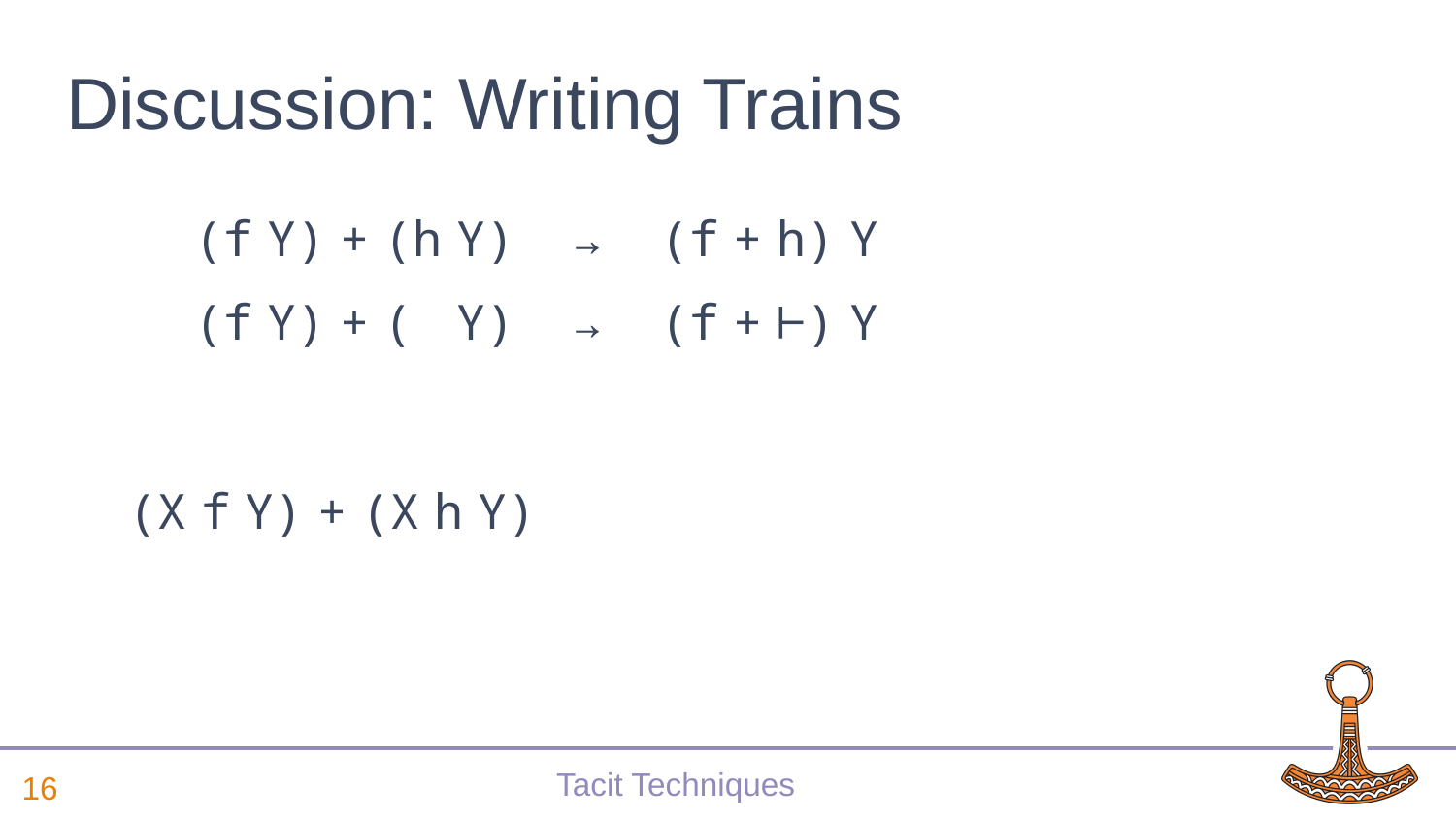

# Discussion: Writing Trains
(f Y) + (h Y)  →  (f + h) Y
(f Y) + (  Y)  →  (f + ⊢) Y

(X f Y) + (X h Y)  →  X (f + h) Y